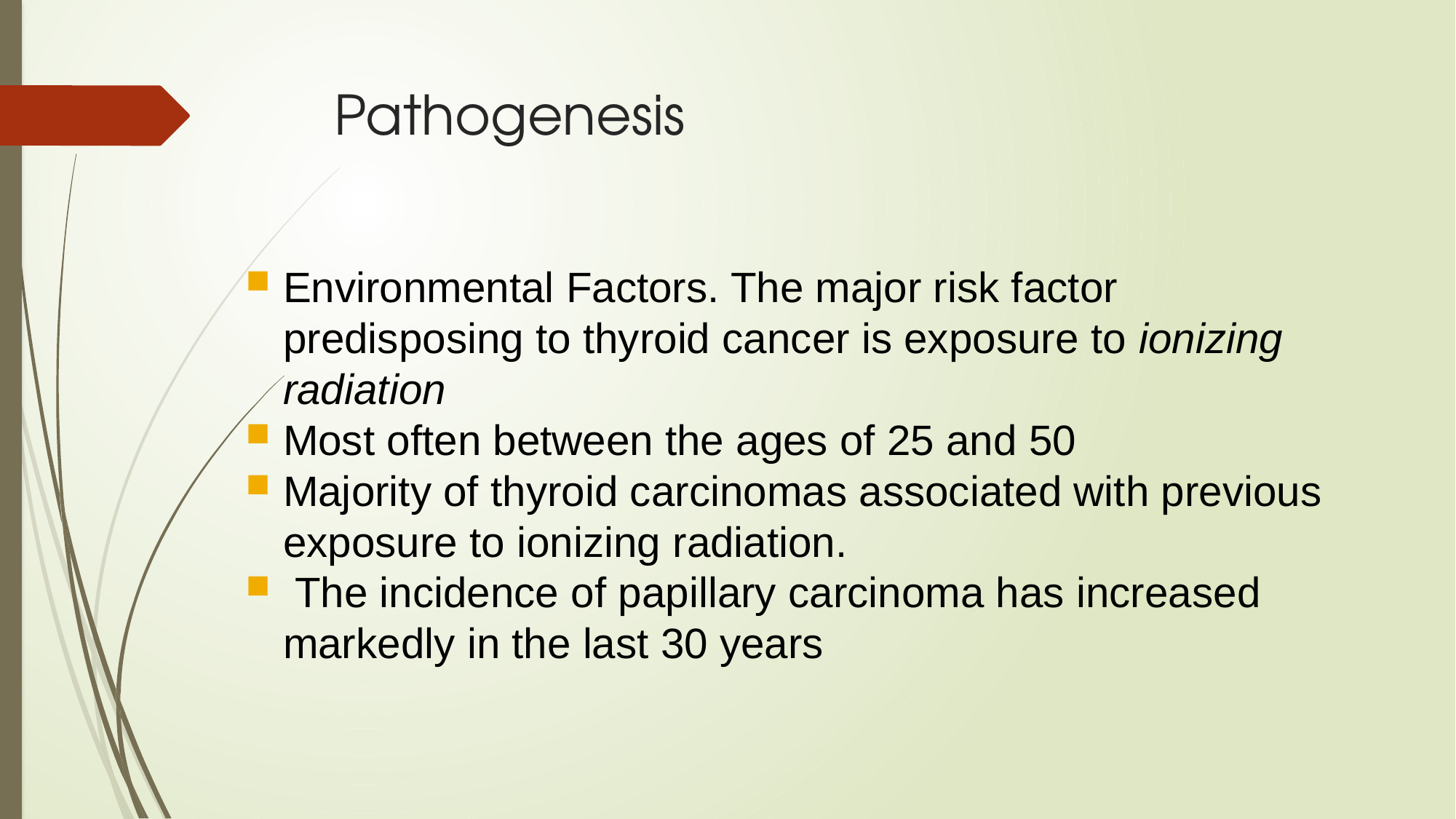

# Pathogenesis
Environmental Factors. The major risk factor predisposing to thyroid cancer is exposure to ionizing radiation
Most often between the ages of 25 and 50
Majority of thyroid carcinomas associated with previous exposure to ionizing radiation.
 The incidence of papillary carcinoma has increased markedly in the last 30 years